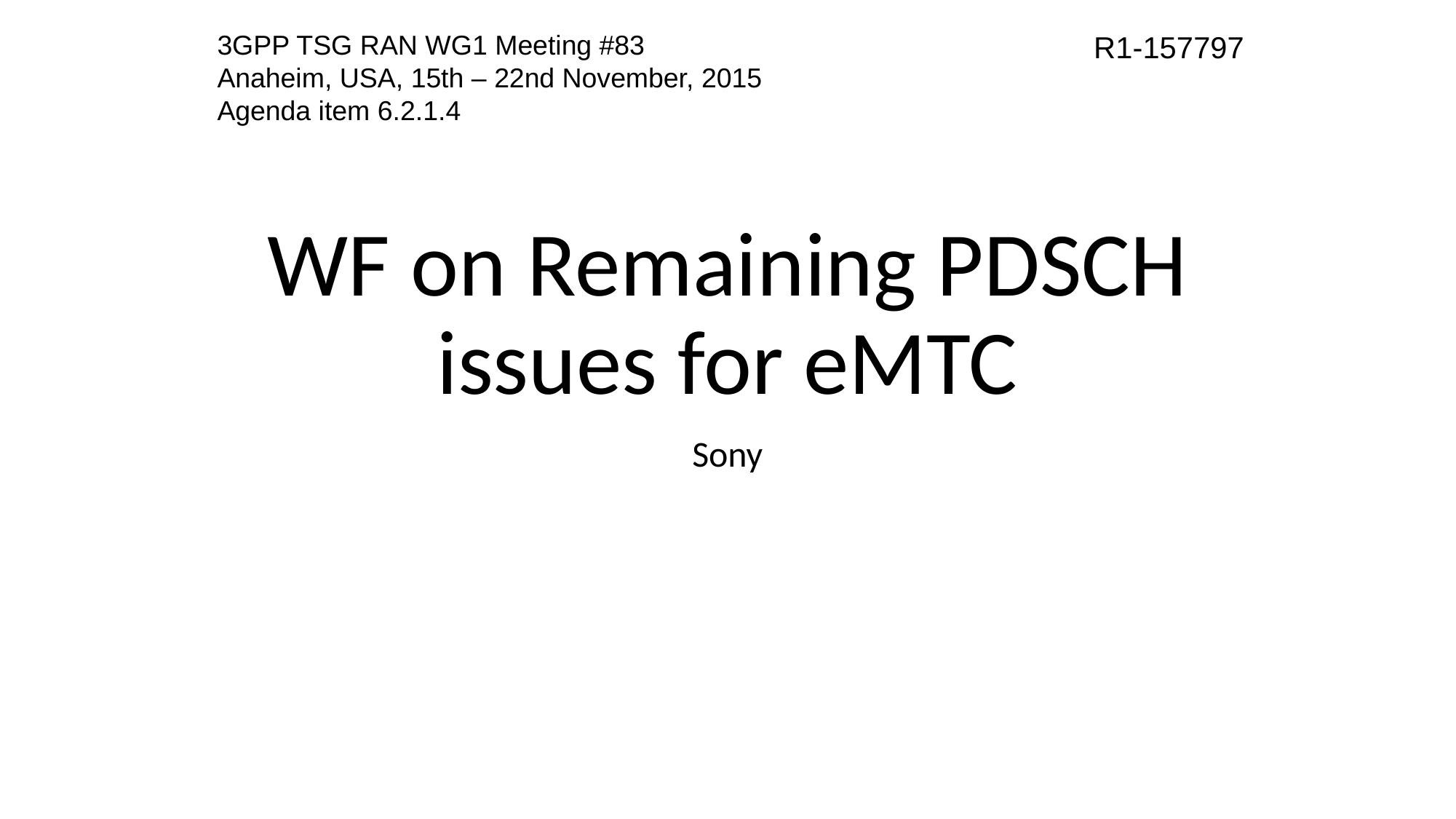

3GPP TSG RAN WG1 Meeting #83
Anaheim, USA, 15th – 22nd November, 2015
Agenda item 6.2.1.4
R1-157797
# WF on Remaining PDSCH issues for eMTC
Sony